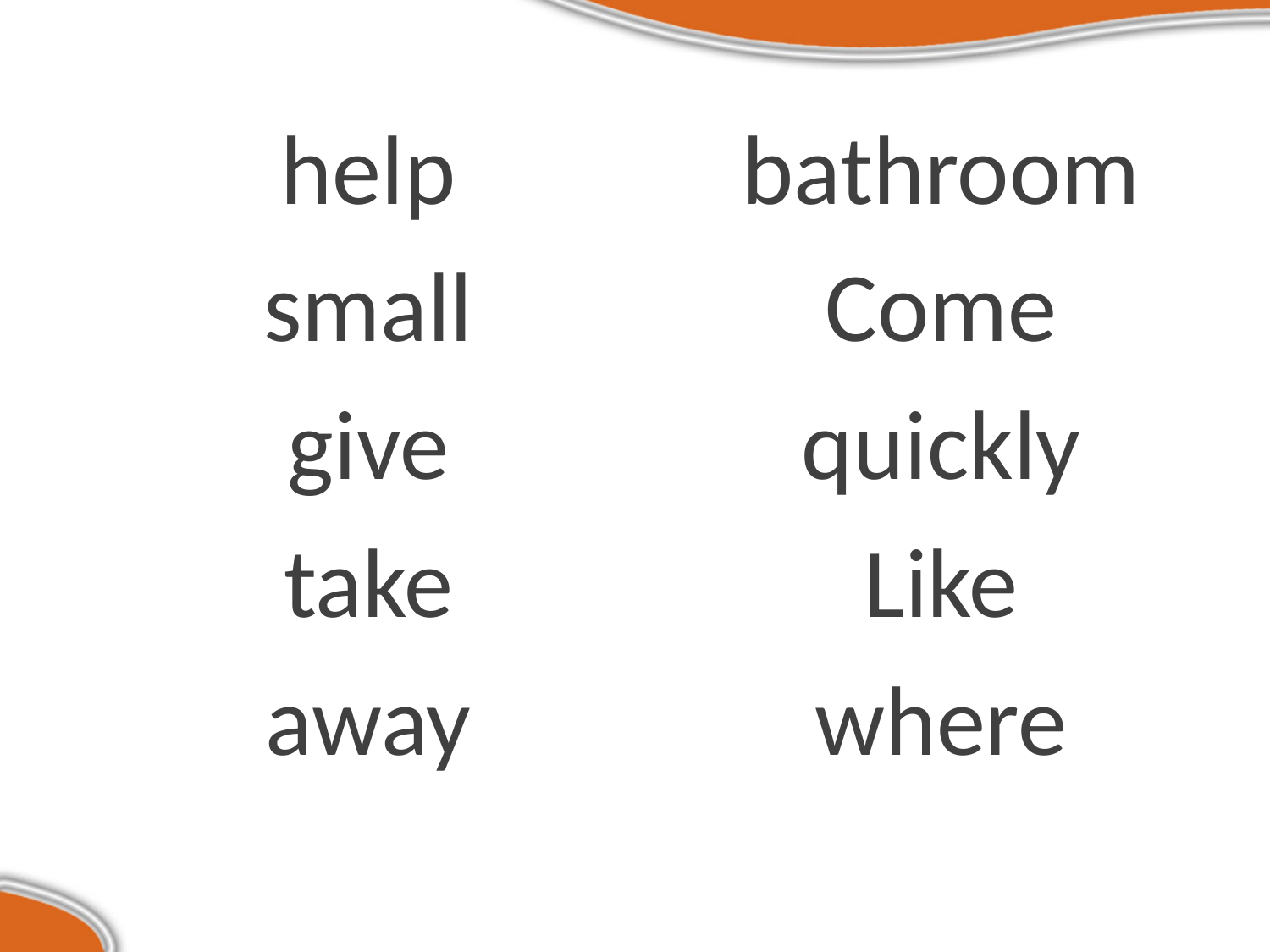

help
small
give
take
away

bathroom
Come
quickly
Like
where